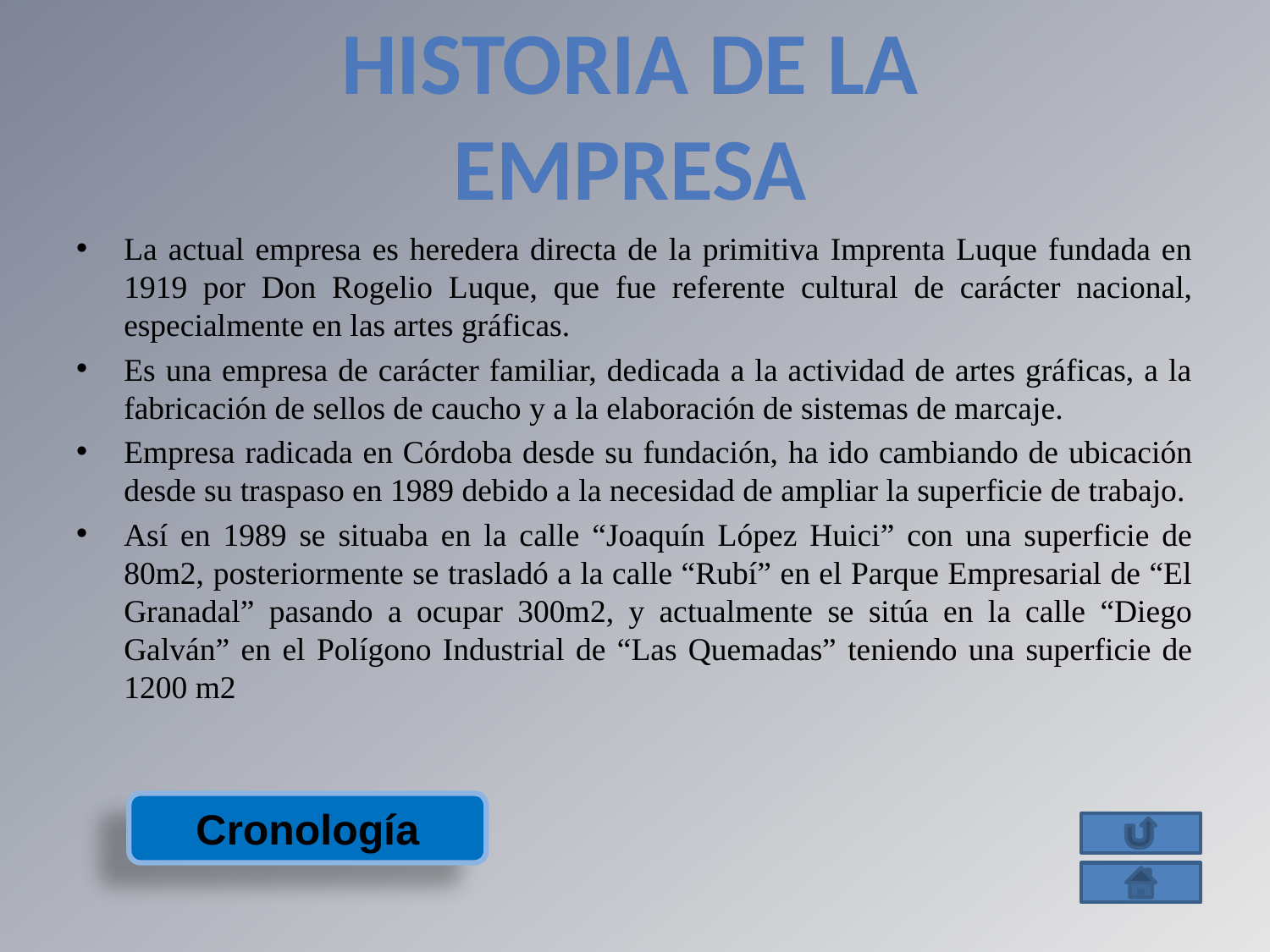

Historia de la Empresa
La actual empresa es heredera directa de la primitiva Imprenta Luque fundada en 1919 por Don Rogelio Luque, que fue referente cultural de carácter nacional, especialmente en las artes gráficas.
Es una empresa de carácter familiar, dedicada a la actividad de artes gráficas, a la fabricación de sellos de caucho y a la elaboración de sistemas de marcaje.
Empresa radicada en Córdoba desde su fundación, ha ido cambiando de ubicación desde su traspaso en 1989 debido a la necesidad de ampliar la superficie de trabajo.
Así en 1989 se situaba en la calle “Joaquín López Huici” con una superficie de 80m2, posteriormente se trasladó a la calle “Rubí” en el Parque Empresarial de “El Granadal” pasando a ocupar 300m2, y actualmente se sitúa en la calle “Diego Galván” en el Polígono Industrial de “Las Quemadas” teniendo una superficie de 1200 m2
Cronología